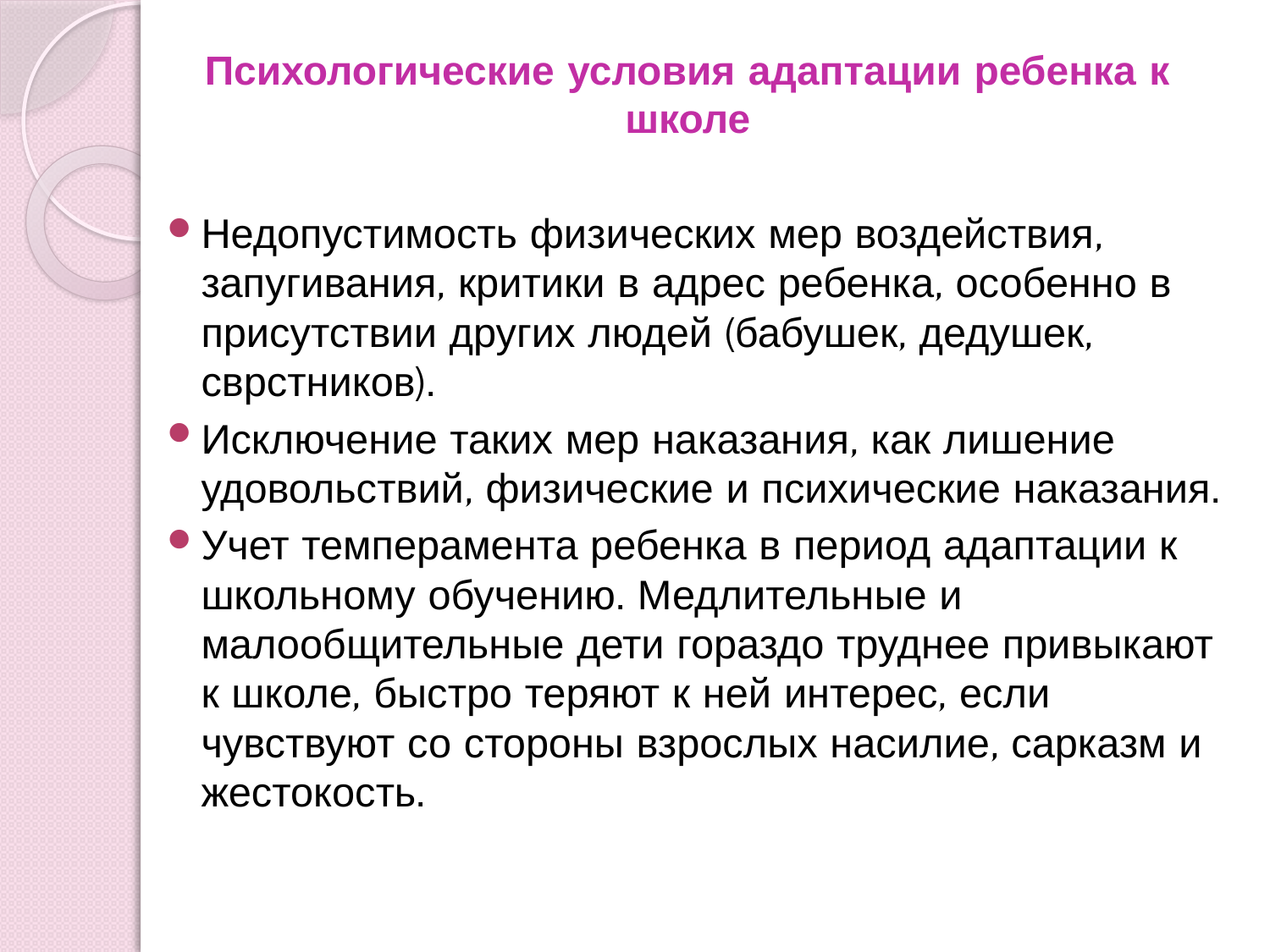

# Психологические условия адаптации ребенка к школе
Недопустимость физических мер воздействия, запугивания, критики в адрес ребенка, особенно в присутствии других людей (бабушек, дедушек, сврстников).
Исключение таких мер наказания, как лишение удовольствий, физические и психические наказания.
Учет темперамента ребенка в период адаптации к школьному обучению. Медлительные и малообщительные дети гораздо труднее привыкают к школе, быстро теряют к ней интерес, если чувствуют со стороны взрослых насилие, сарказм и жестокость.